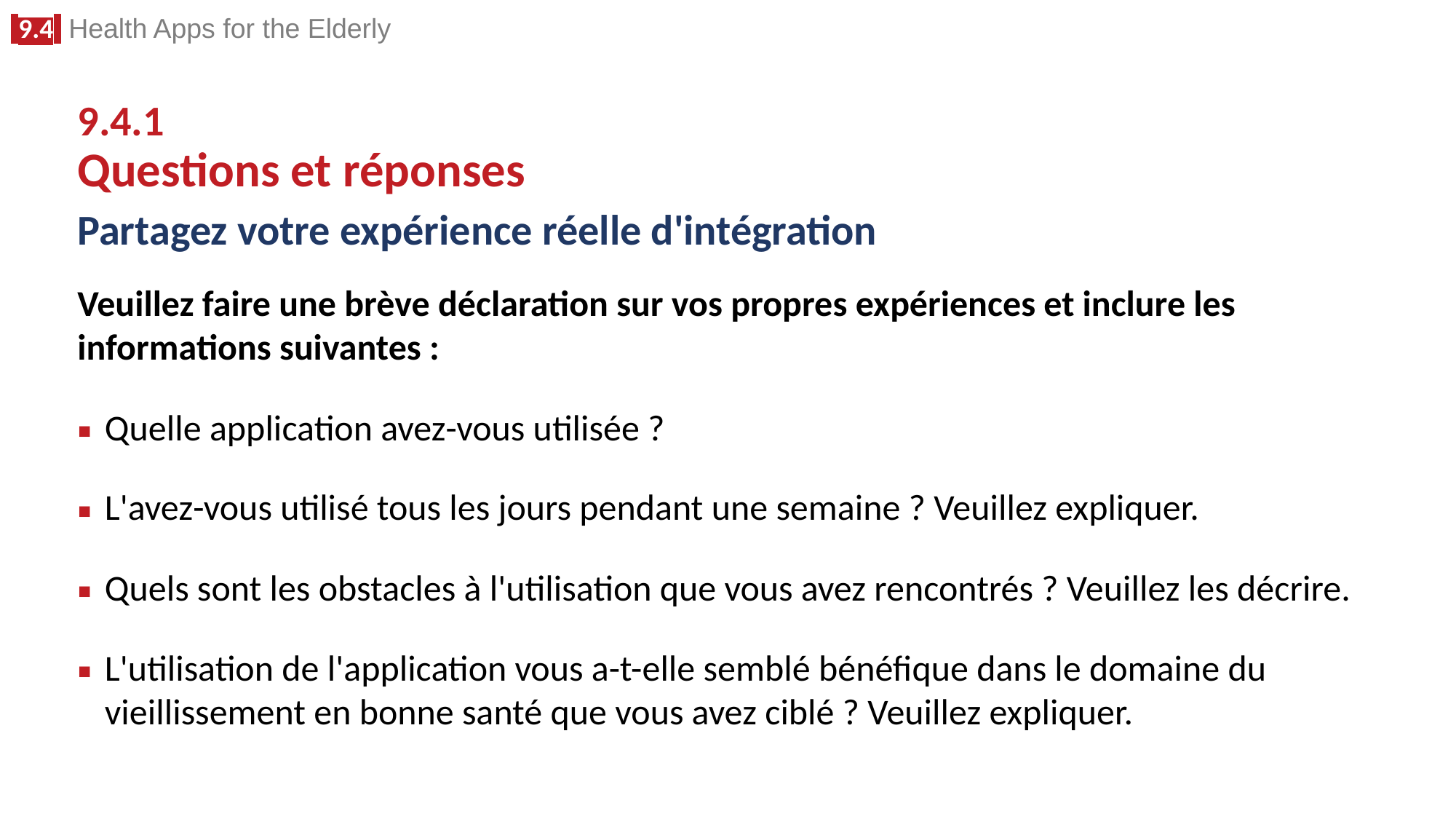

9.4.1
Questions et réponses
# Partagez votre expérience réelle d'intégration
Veuillez faire une brève déclaration sur vos propres expériences et inclure les informations suivantes :
Quelle application avez-vous utilisée ?
L'avez-vous utilisé tous les jours pendant une semaine ? Veuillez expliquer.
Quels sont les obstacles à l'utilisation que vous avez rencontrés ? Veuillez les décrire.
L'utilisation de l'application vous a-t-elle semblé bénéfique dans le domaine du vieillissement en bonne santé que vous avez ciblé ? Veuillez expliquer.